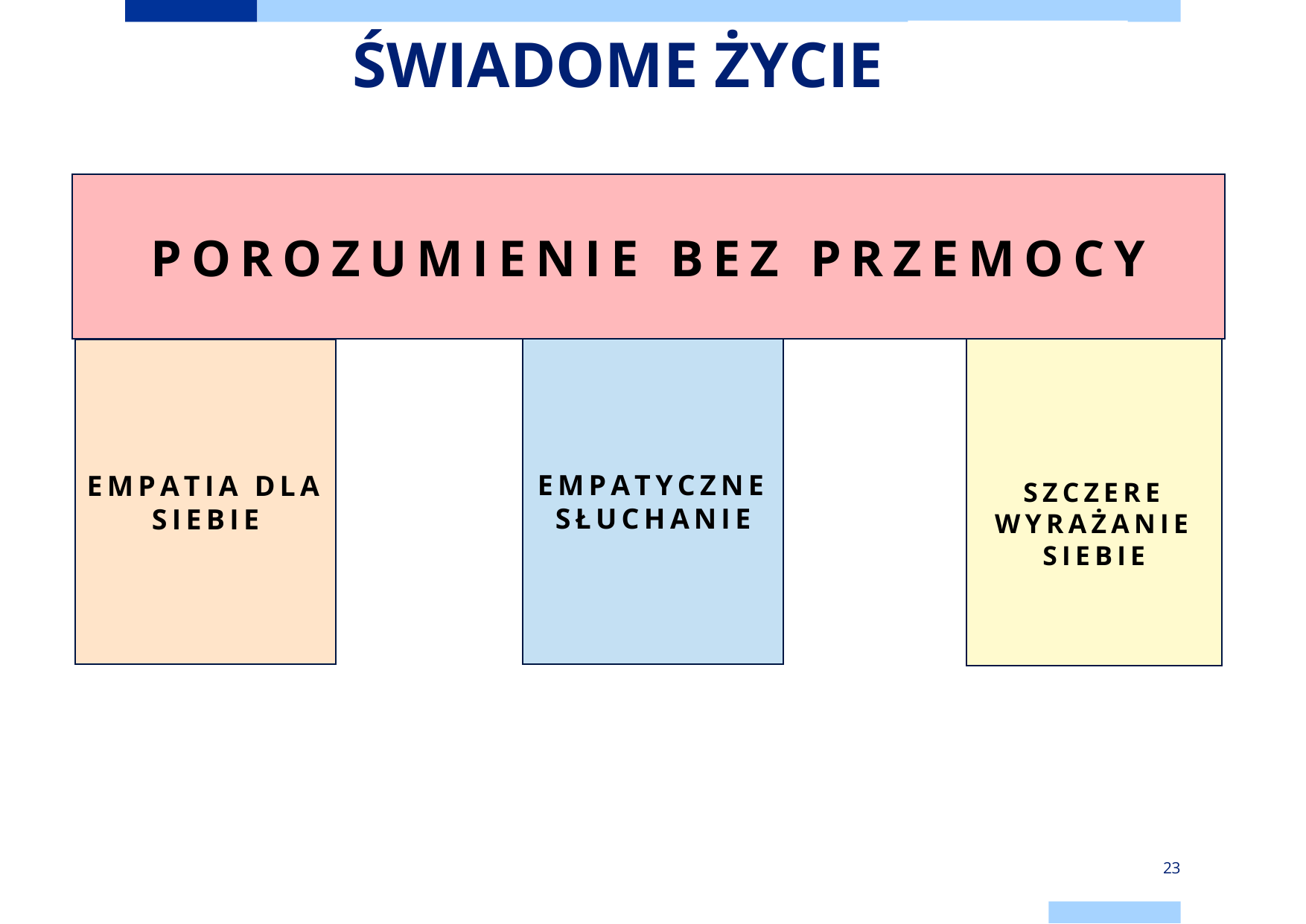

# ŚWIADOME ŻYCIE
POROZUMIENIE BEZ PRZEMOCY

SZCZERE WYRAŻANIE SIEBIE

EMPATYCZNE SŁUCHANIE
EMPATIA DLA SIEBIE
23